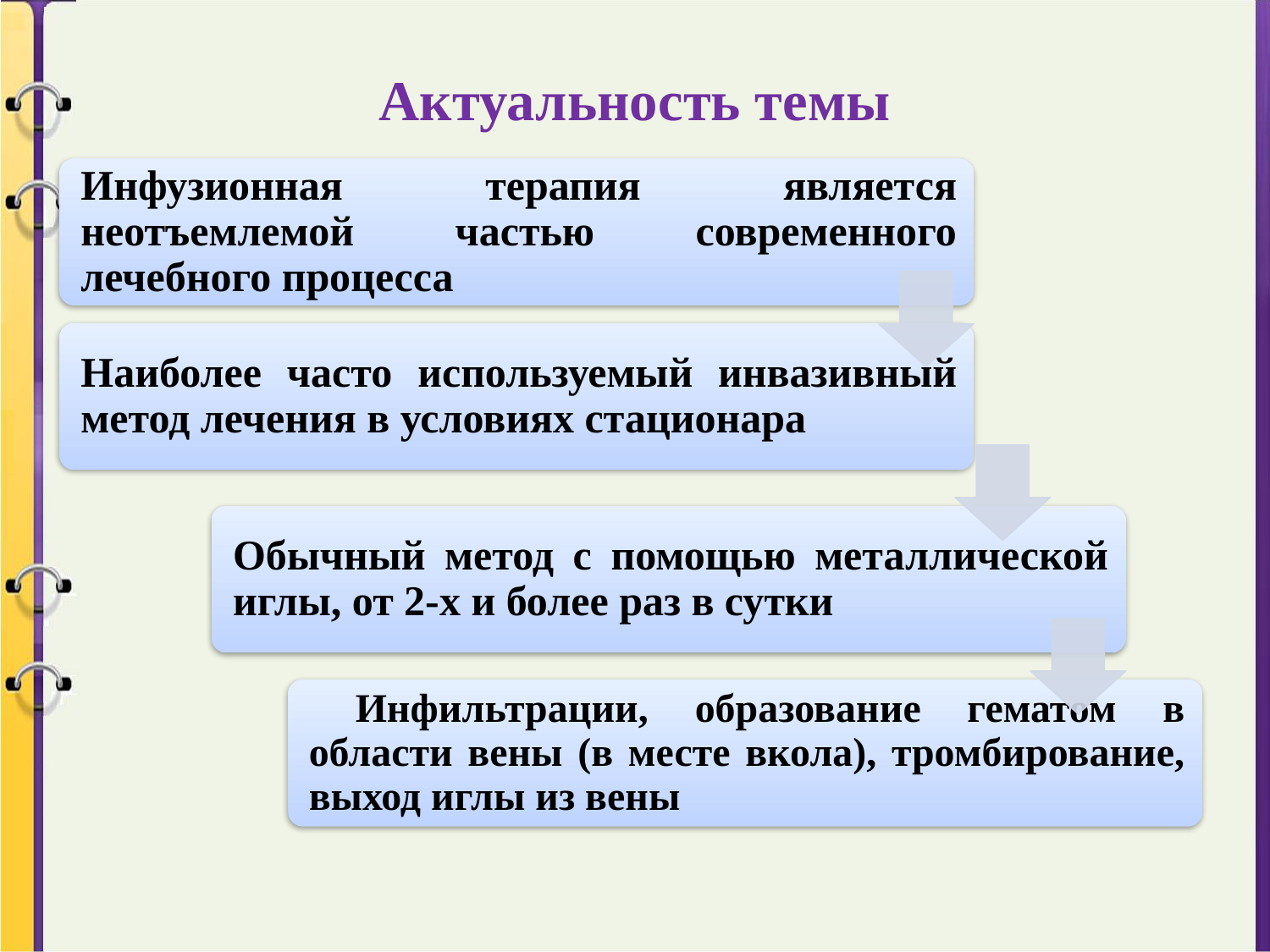

# Актуальность темы
Инфузионная терапия является неотъемлемой частью современного лечебного процесса
Наиболее часто используемый инвазивный метод лечения в условиях стационара
Обычный метод с помощью металлической иглы, от 2-х и более раз в сутки
 Инфильтрации, образование гематом в области вены (в месте вкола), тромбирование, выход иглы из вены